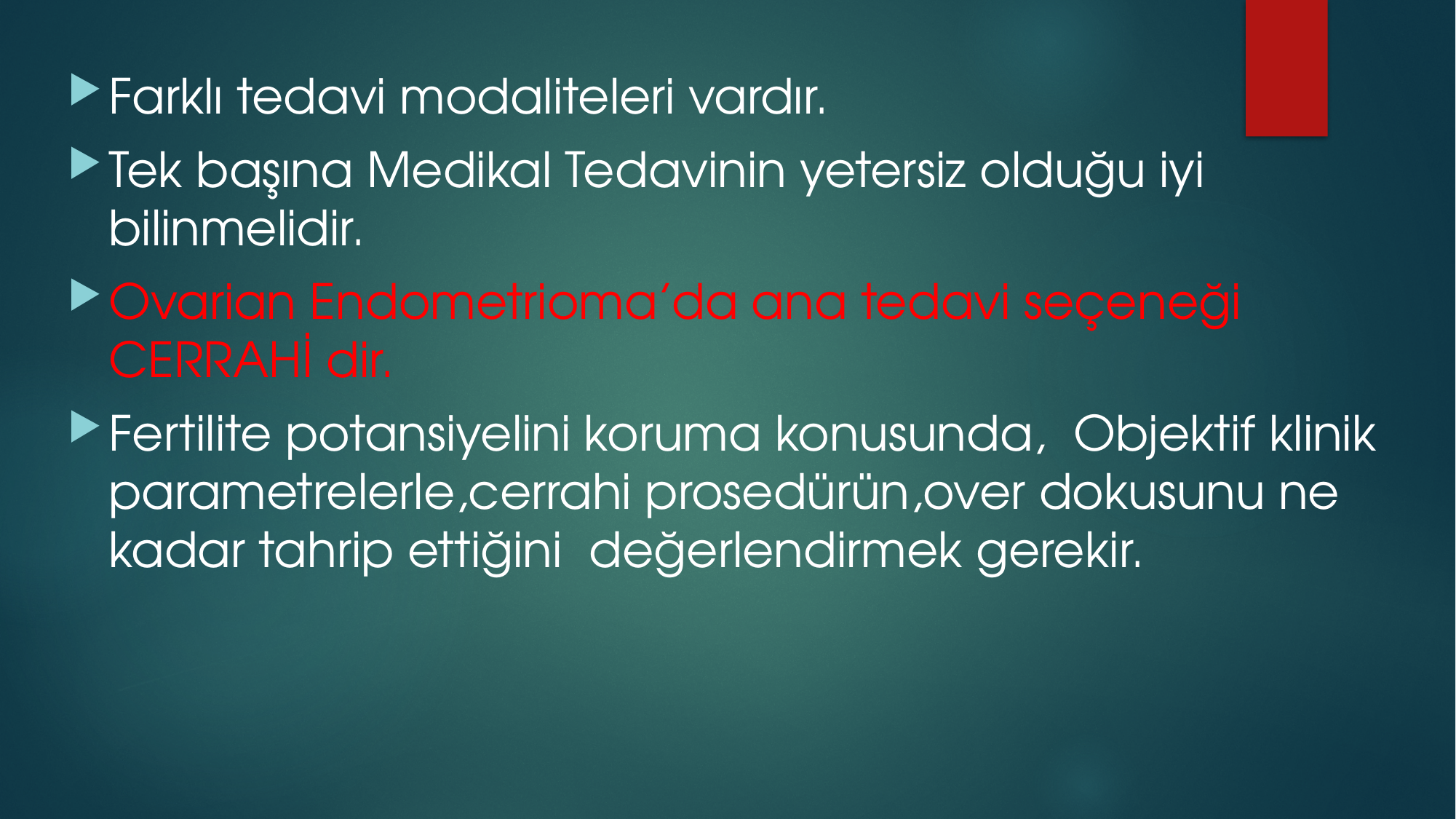

Farklı tedavi modaliteleri vardır.
Tek başına Medikal Tedavinin yetersiz olduğu iyi bilinmelidir.
Ovarian Endometrioma’da ana tedavi seçeneği  CERRAHİ dir.
Fertilite potansiyelini koruma konusunda,  Objektif klinik parametrelerle,cerrahi prosedürün,over dokusunu ne kadar tahrip ettiğini  değerlendirmek gerekir.